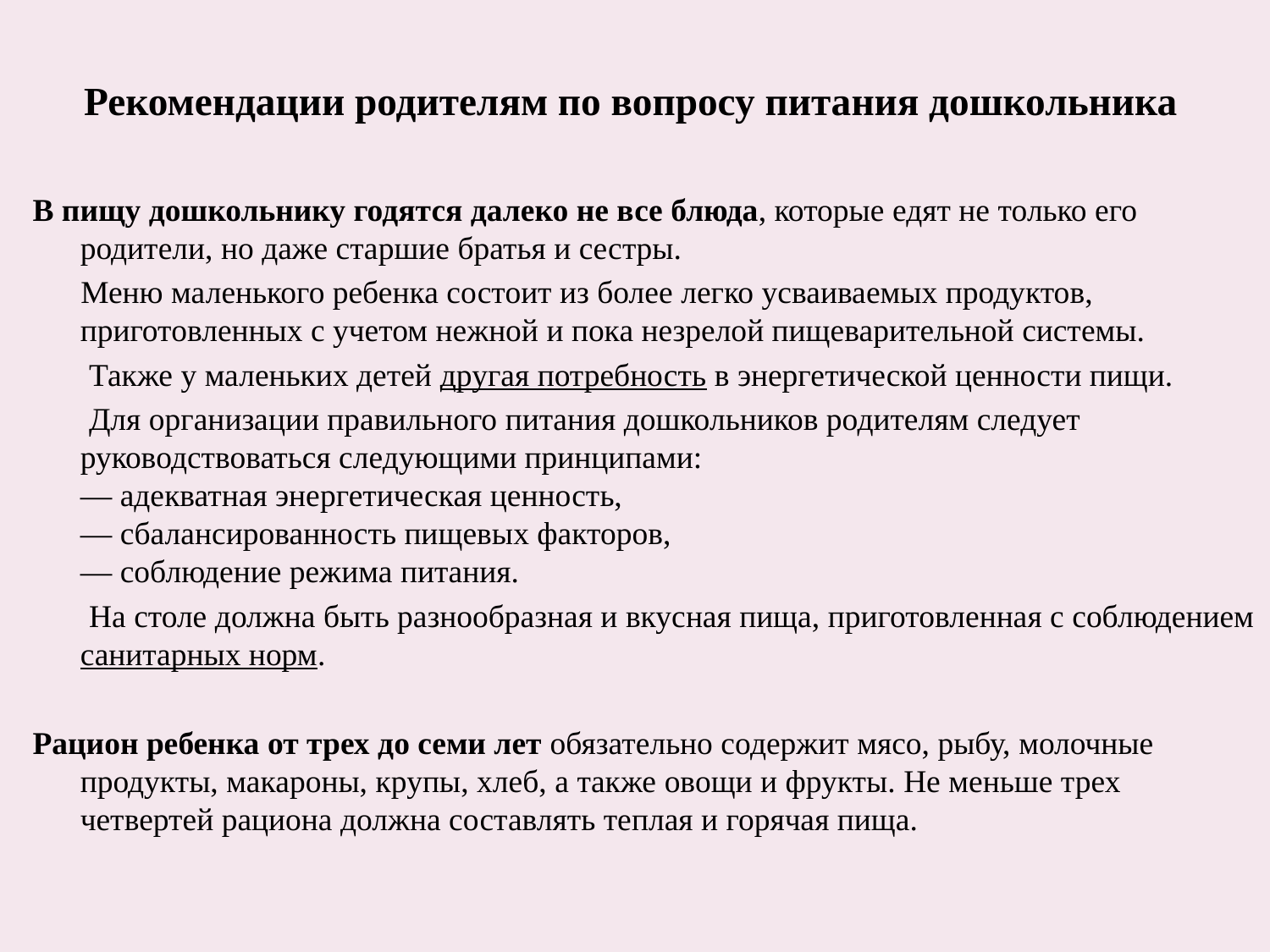

# Рекомендации родителям по вопросу питания дошкольника

В пищу дошкольнику годятся далеко не все блюда, которые едят не только его родители, но даже старшие братья и сестры.
      Меню маленького ребенка состоит из более легко усваиваемых продуктов, приготовленных с учетом нежной и пока незрелой пищеварительной системы.
       Также у маленьких детей другая потребность в энергетической ценности пищи.
       Для организации правильного питания дошкольников родителям следует руководствоваться следующими принципами:
— адекватная энергетическая ценность,
— сбалансированность пищевых факторов,
— соблюдение режима питания.
       На столе должна быть разнообразная и вкусная пища, приготовленная с соблюдением санитарных норм.

Рацион ребенка от трех до семи лет обязательно содержит мясо, рыбу, молочные продукты, макароны, крупы, хлеб, а также овощи и фрукты. Не меньше трех четвертей рациона должна составлять теплая и горячая пища.